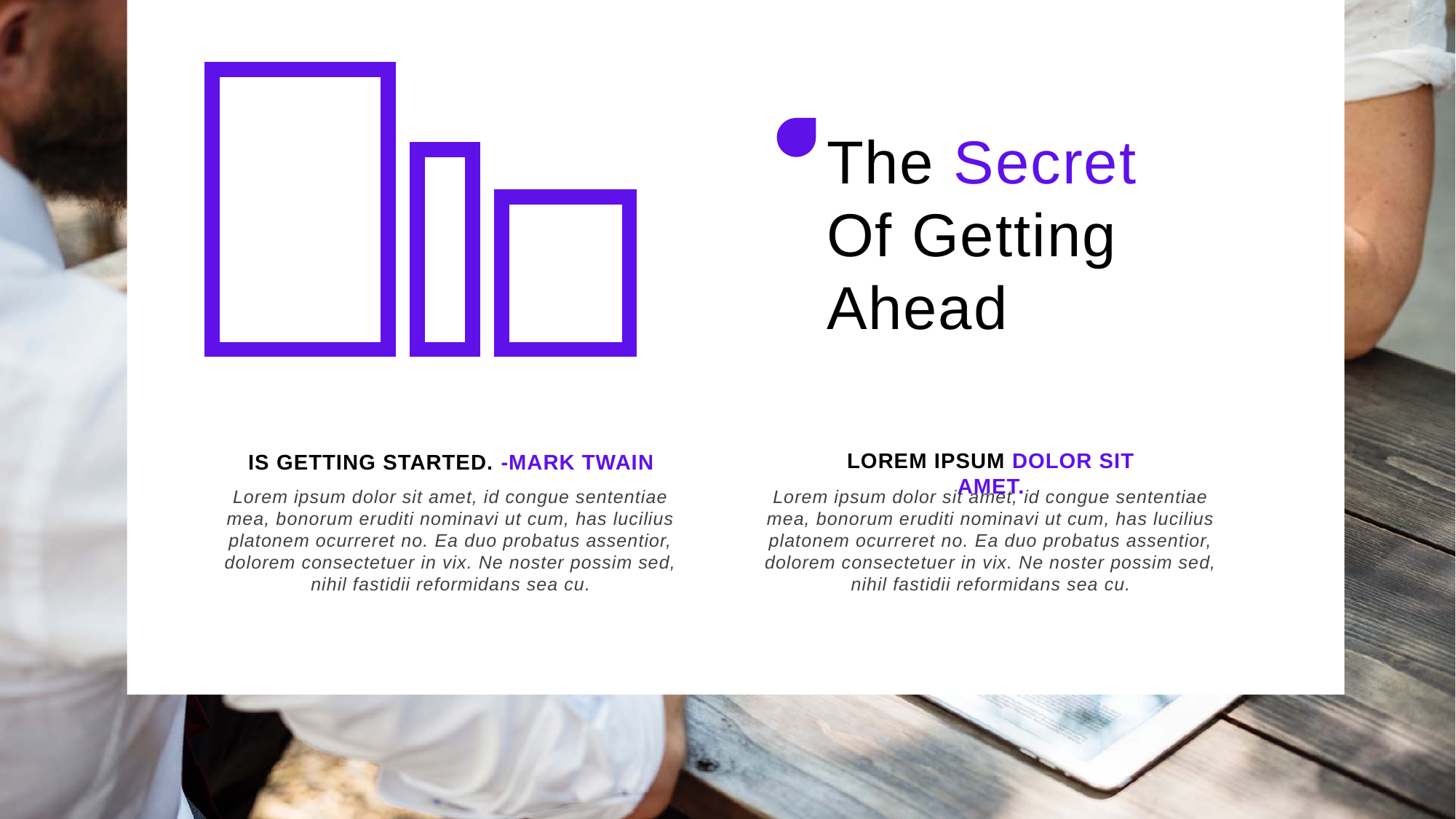

The Secret
Of Getting
Ahead

LOREM IPSUM DOLOR SIT AMET.
IS GETTING STARTED. -MARK TWAIN
Lorem ipsum dolor sit amet, id congue sententiae mea, bonorum eruditi nominavi ut cum, has lucilius platonem ocurreret no. Ea duo probatus assentior, dolorem consectetuer in vix. Ne noster possim sed, nihil fastidii reformidans sea cu.
Lorem ipsum dolor sit amet, id congue sententiae mea, bonorum eruditi nominavi ut cum, has lucilius platonem ocurreret no. Ea duo probatus assentior, dolorem consectetuer in vix. Ne noster possim sed, nihil fastidii reformidans sea cu.